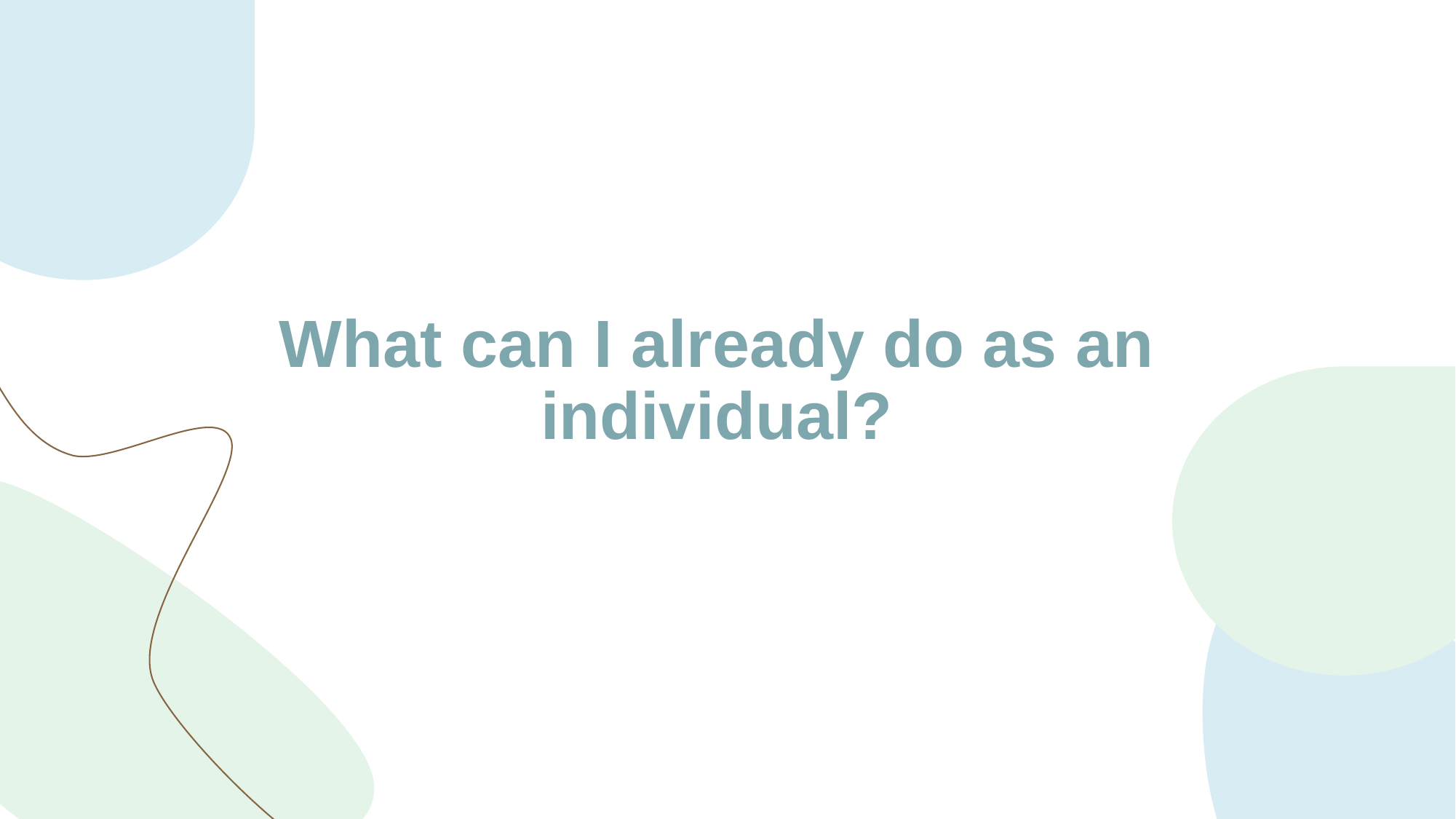

# What can I already do as an individual?

11